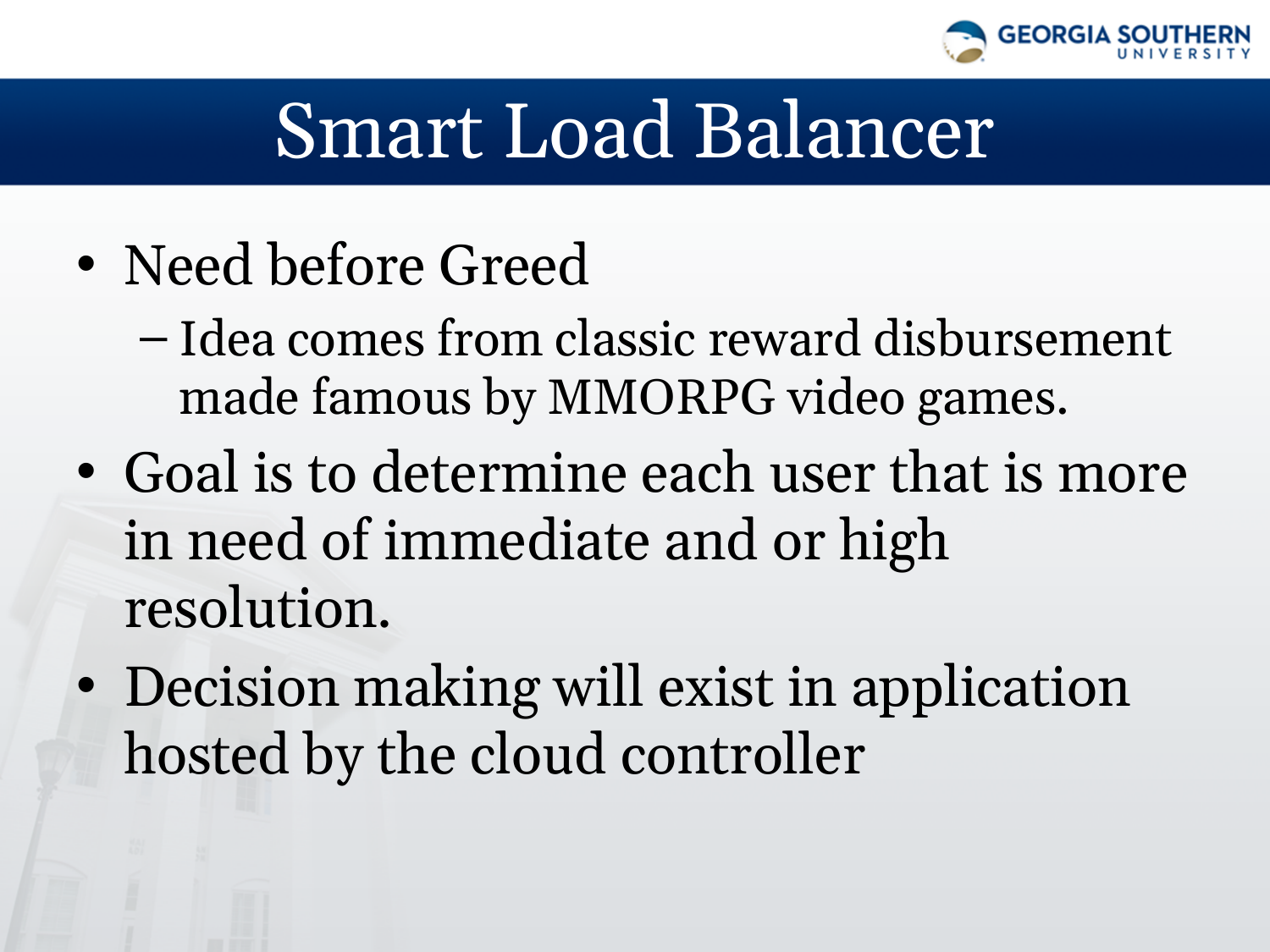

# Smart Load Balancer
Need before Greed
Idea comes from classic reward disbursement made famous by MMORPG video games.
Goal is to determine each user that is more in need of immediate and or high resolution.
Decision making will exist in application hosted by the cloud controller